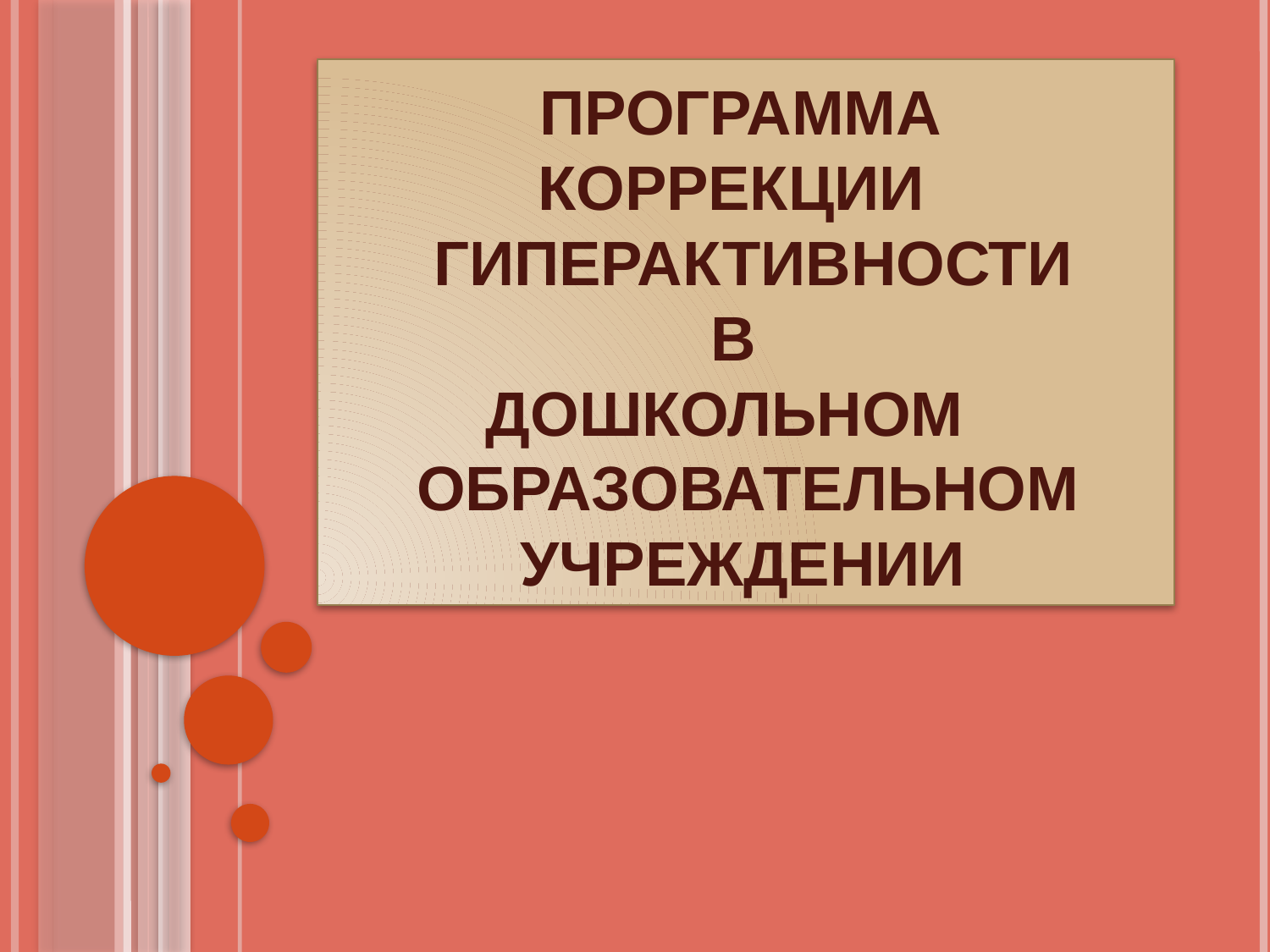

# Программа коррекции гиперактивности в дошкольном образовательном учреждении